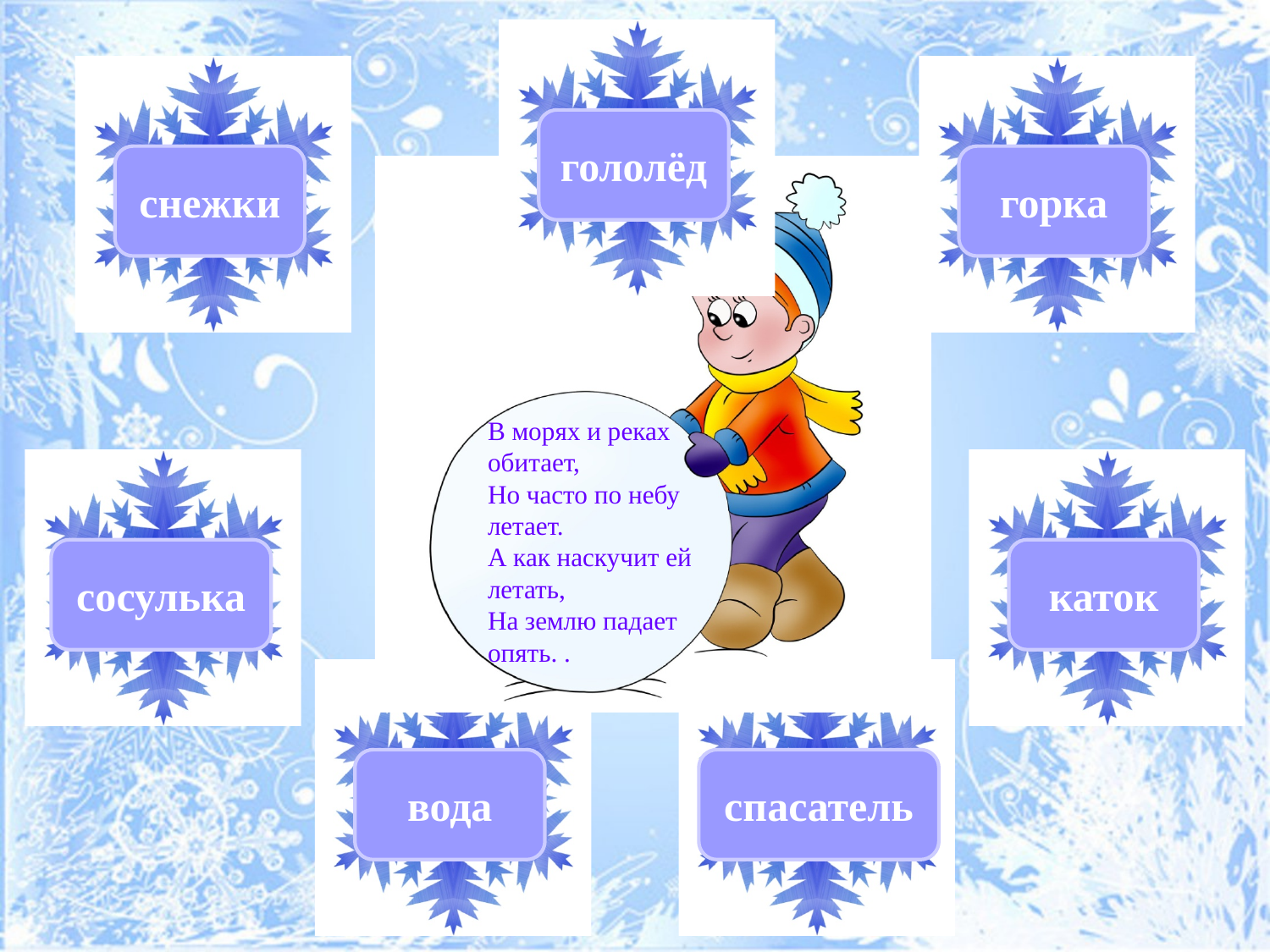

гололёд

снежки

горка

В морях и реках обитает,
Но часто по небу летает.
А как наскучит ей летать,
На землю падает опять. .

сосулька

каток

вода

спасатель